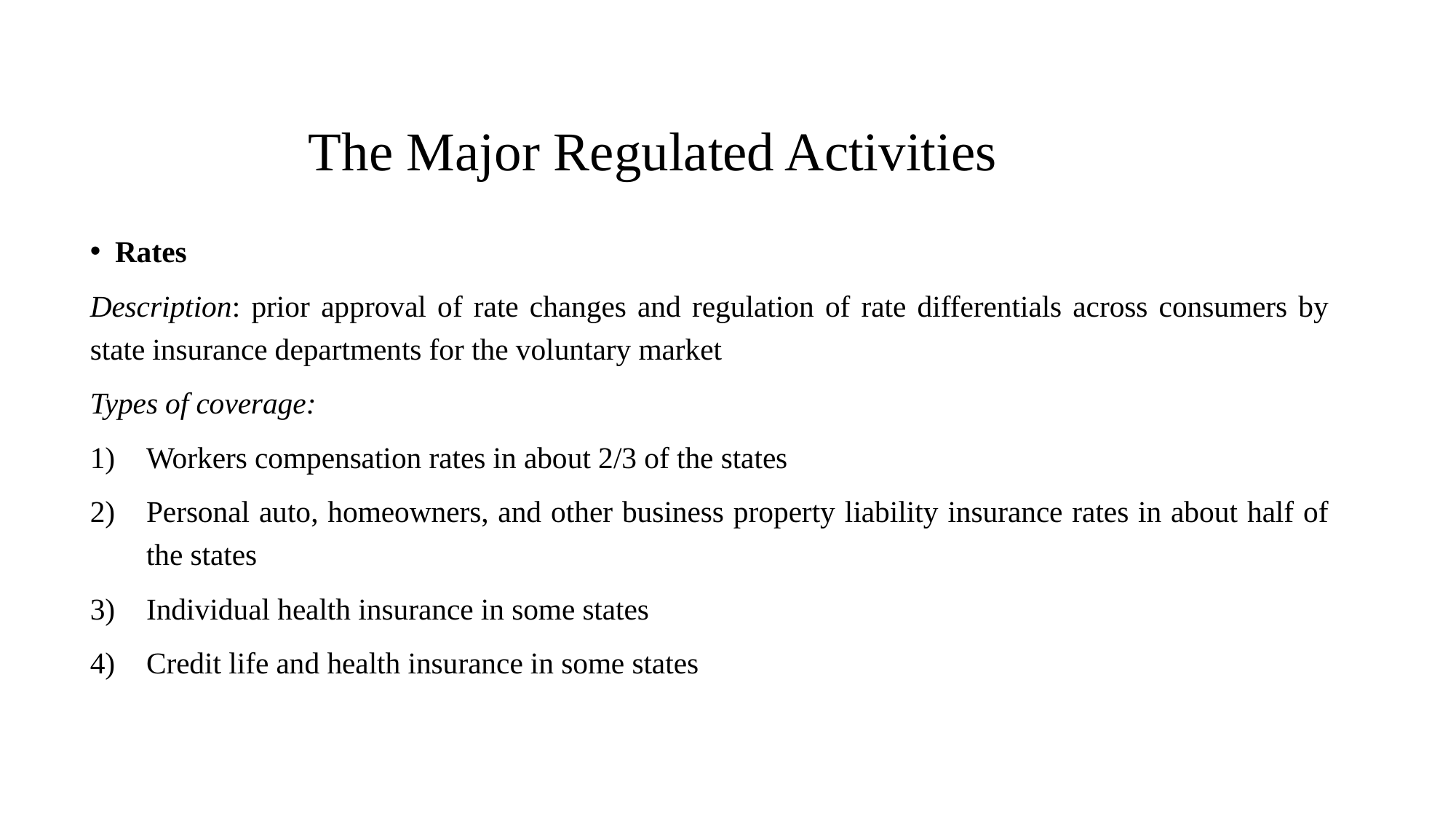

# The Major Regulated Activities
Rates
Description: prior approval of rate changes and regulation of rate differentials across consumers by state insurance departments for the voluntary market
Types of coverage:
Workers compensation rates in about 2/3 of the states
Personal auto, homeowners, and other business property liability insurance rates in about half of the states
Individual health insurance in some states
Credit life and health insurance in some states